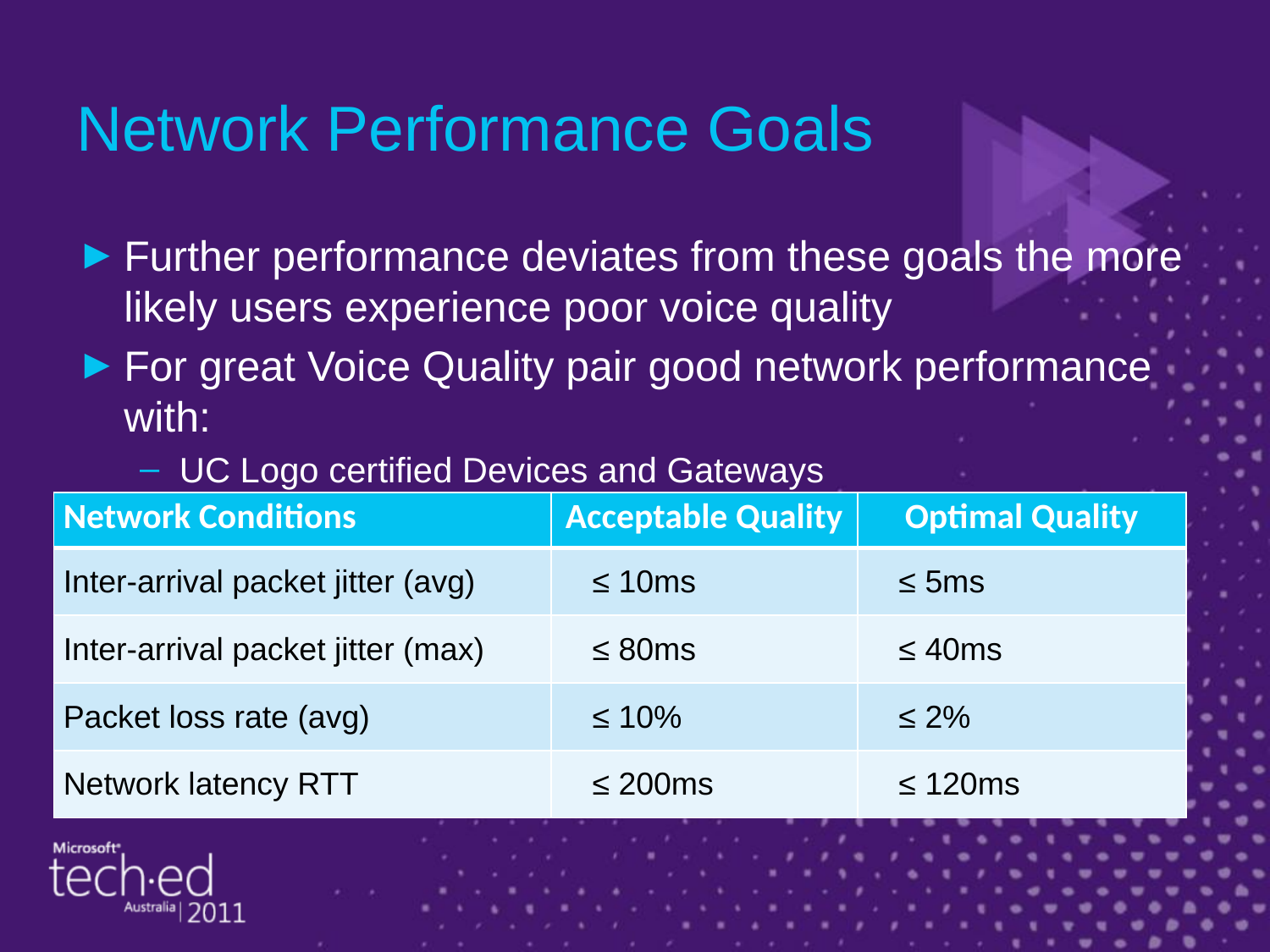

# Network Performance Goals
Further performance deviates from these goals the more likely users experience poor voice quality
For great Voice Quality pair good network performance with:
UC Logo certified Devices and Gateways
Server roles running on recommended spec hardware
| Network Conditions | Acceptable Quality | Optimal Quality |
| --- | --- | --- |
| Inter-arrival packet jitter (avg) | ≤ 10ms | ≤ 5ms |
| Inter-arrival packet jitter (max) | ≤ 80ms | ≤ 40ms |
| Packet loss rate (avg) | ≤ 10% | ≤ 2% |
| Network latency RTT | ≤ 200ms | ≤ 120ms |